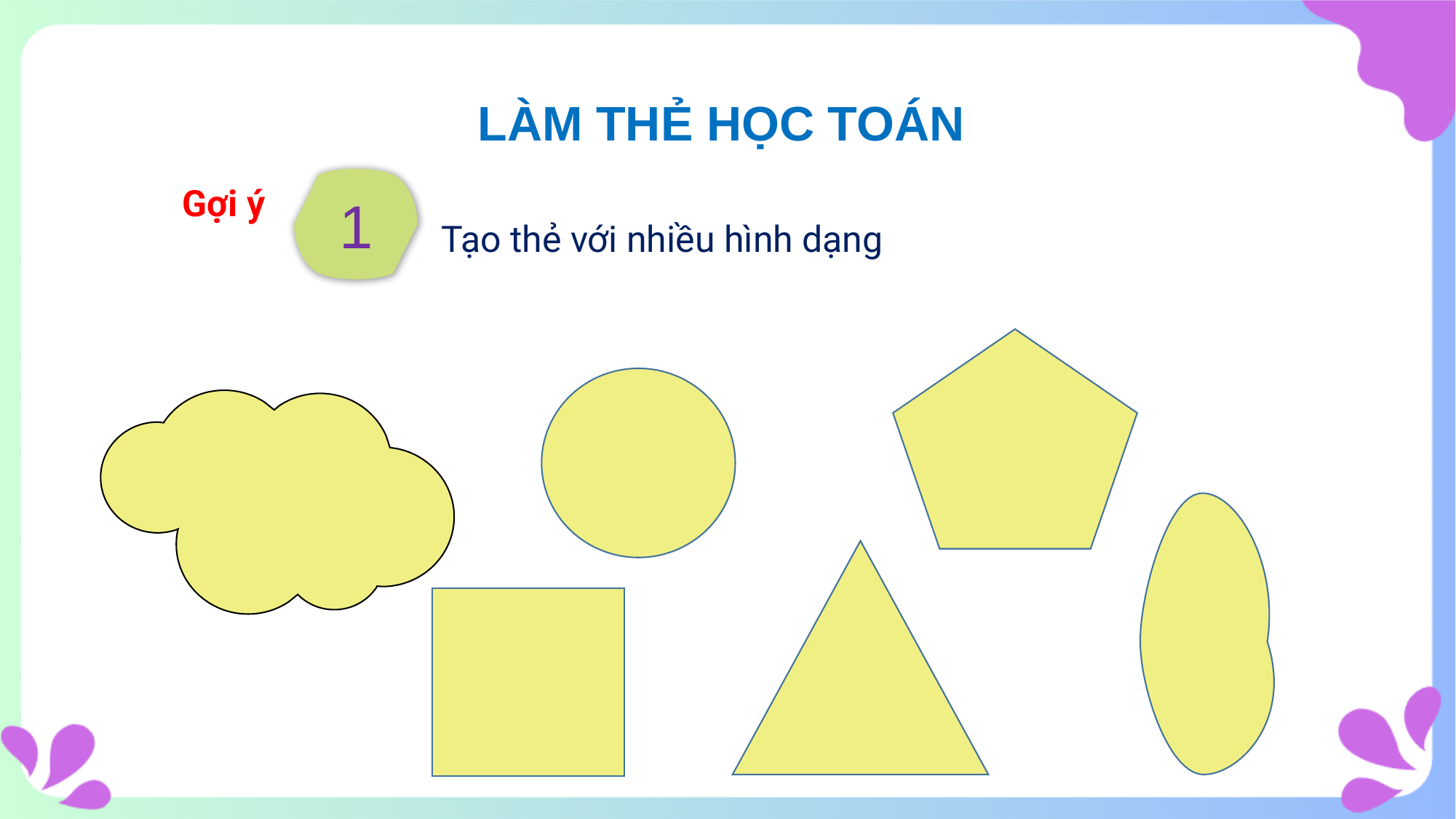

LÀM THẺ HỌC TOÁN
1
 Gợi ý
 Tạo thẻ với nhiều hình dạng